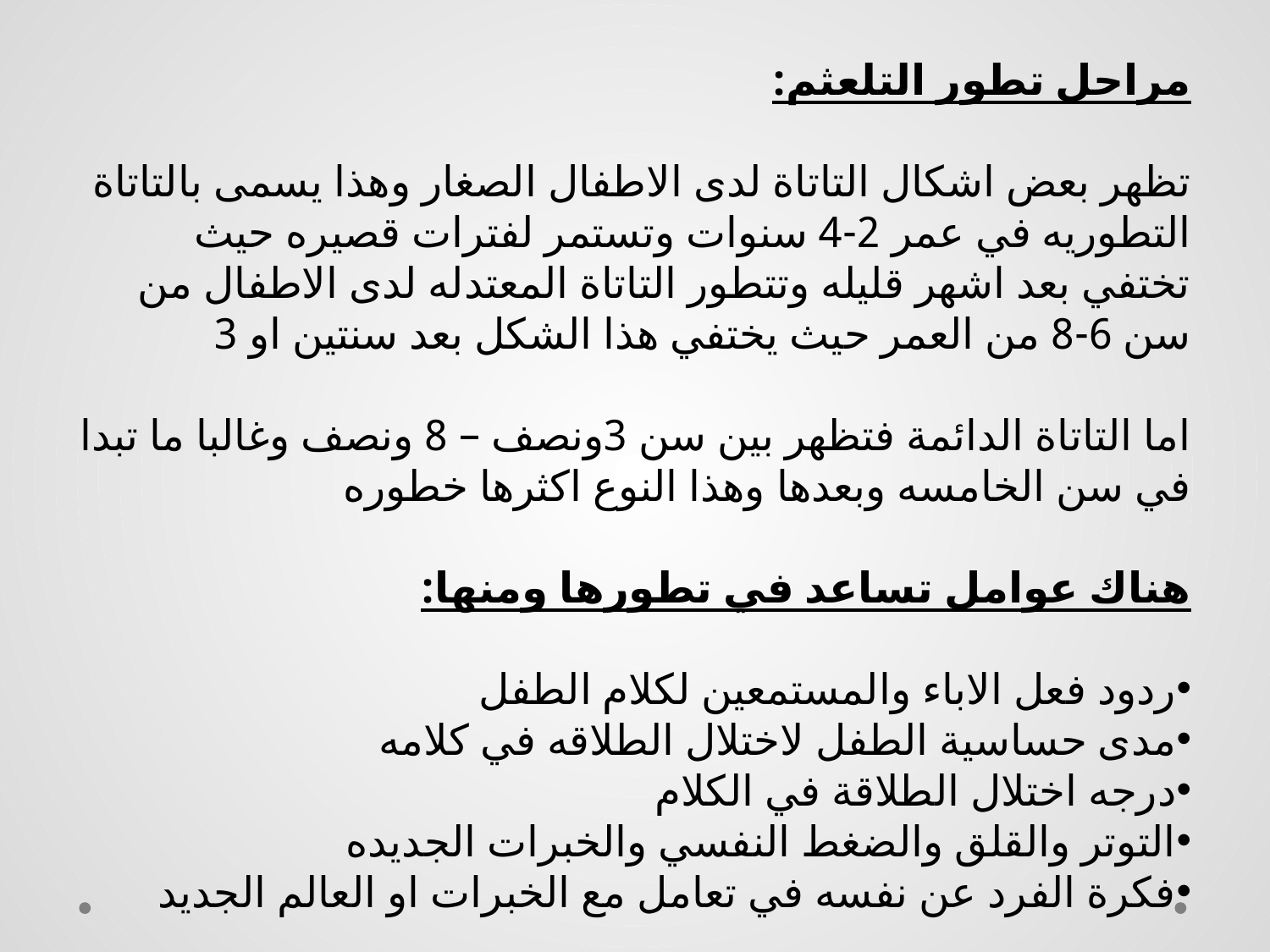

مراحل تطور التلعثم:

تظهر بعض اشكال التاتاة لدى الاطفال الصغار وهذا يسمى بالتاتاة التطوريه في عمر 2-4 سنوات وتستمر لفترات قصيره حيث تختفي بعد اشهر قليله وتتطور التاتاة المعتدله لدى الاطفال من سن 6-8 من العمر حيث يختفي هذا الشكل بعد سنتين او 3

اما التاتاة الدائمة فتظهر بين سن 3ونصف – 8 ونصف وغالبا ما تبدا في سن الخامسه وبعدها وهذا النوع اكثرها خطوره

هناك عوامل تساعد في تطورها ومنها:

ردود فعل الاباء والمستمعين لكلام الطفل
مدى حساسية الطفل لاختلال الطلاقه في كلامه
درجه اختلال الطلاقة في الكلام
التوتر والقلق والضغط النفسي والخبرات الجديده
فكرة الفرد عن نفسه في تعامل مع الخبرات او العالم الجديد

#